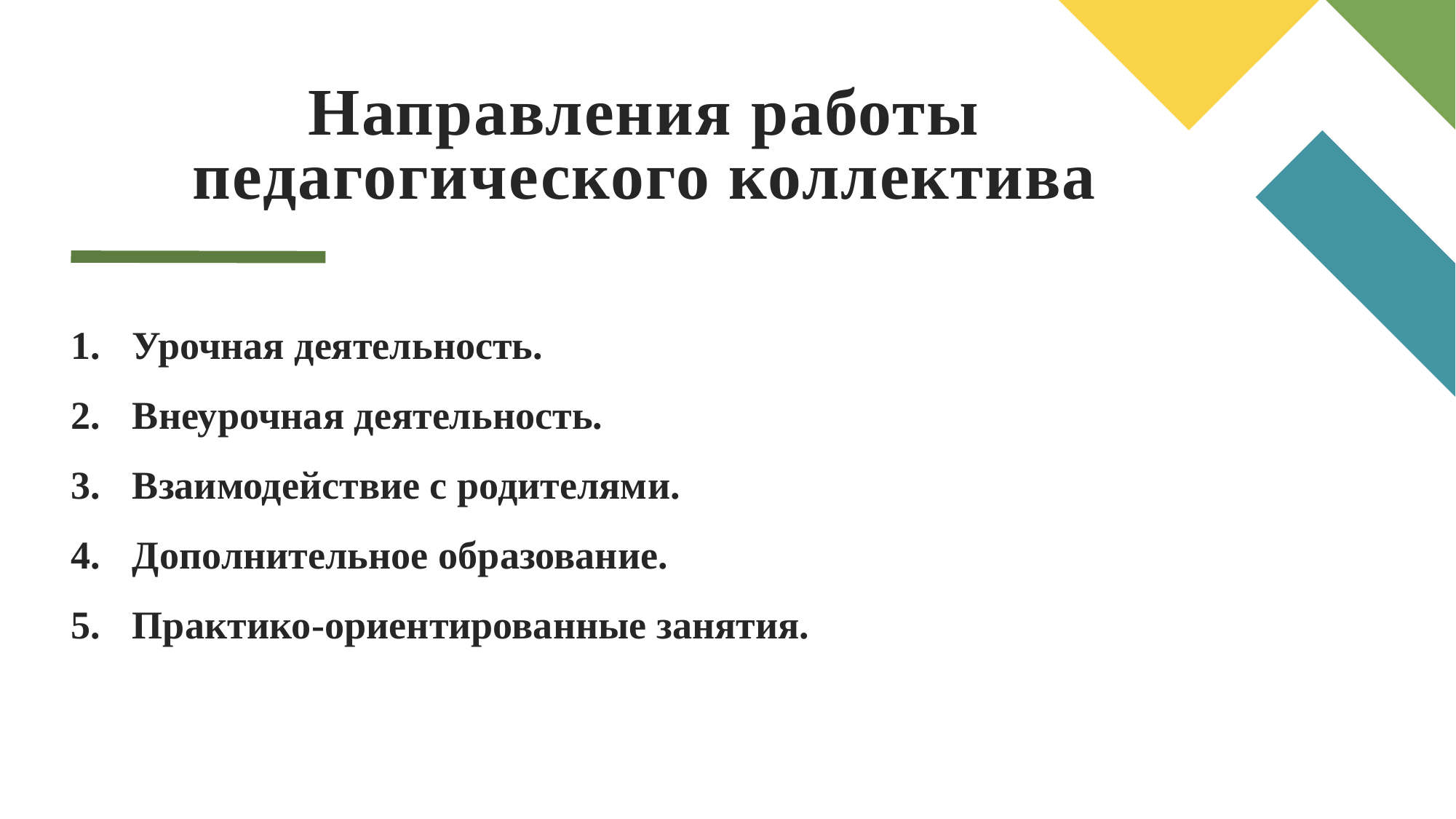

# Направления работы педагогического коллектива
Урочная деятельность.
Внеурочная деятельность.
Взаимодействие с родителями.
Дополнительное образование.
Практико-ориентированные занятия.